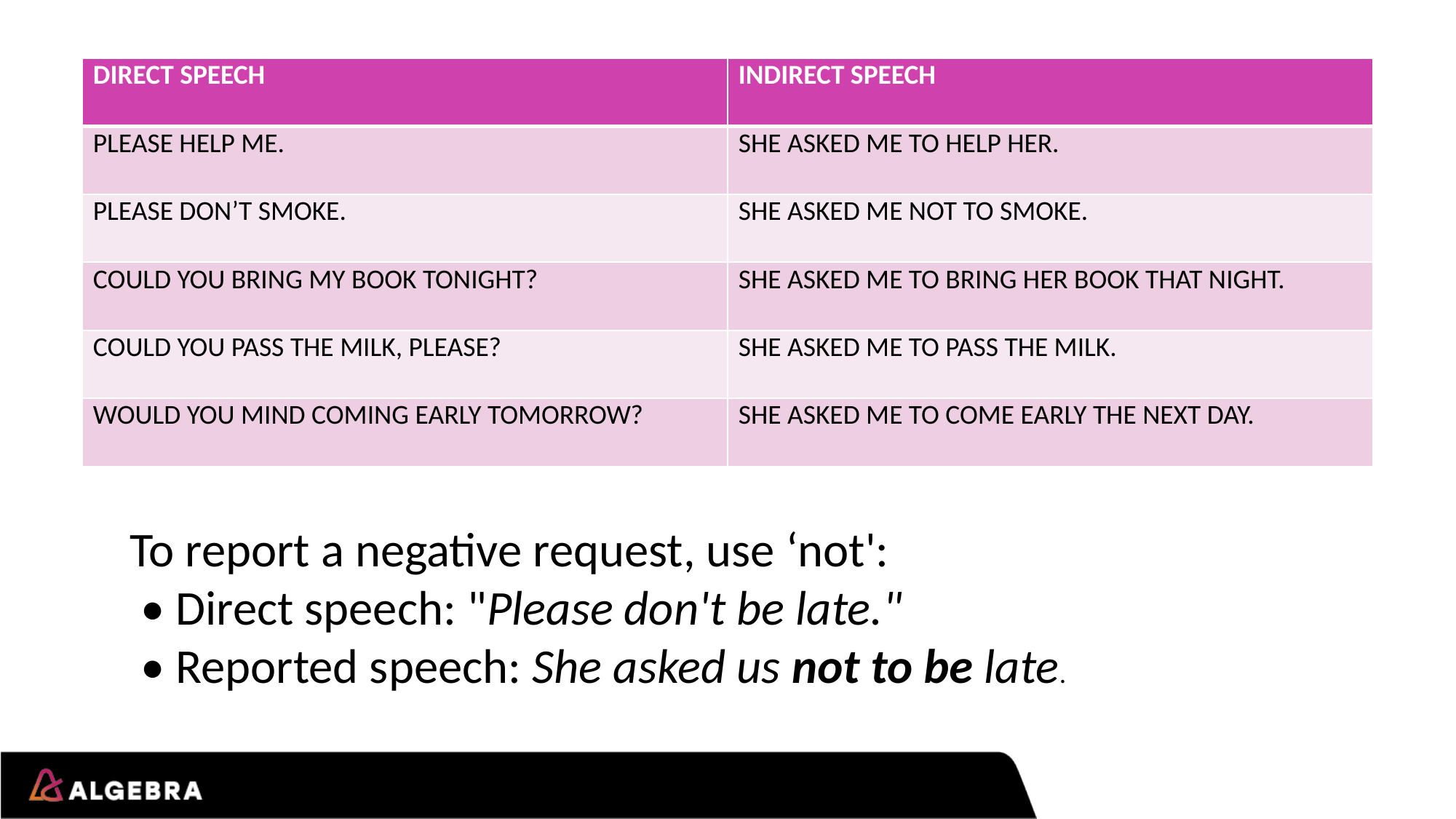

| DIRECT SPEECH | INDIRECT SPEECH |
| --- | --- |
| PLEASE HELP ME. | SHE ASKED ME TO HELP HER. |
| PLEASE DON’T SMOKE. | SHE ASKED ME NOT TO SMOKE. |
| COULD YOU BRING MY BOOK TONIGHT? | SHE ASKED ME TO BRING HER BOOK THAT NIGHT. |
| COULD YOU PASS THE MILK, PLEASE? | SHE ASKED ME TO PASS THE MILK. |
| WOULD YOU MIND COMING EARLY TOMORROW? | SHE ASKED ME TO COME EARLY THE NEXT DAY. |
To report a negative request, use ‘not':
 • Direct speech: "Please don't be late."
 • Reported speech: She asked us not to be late.